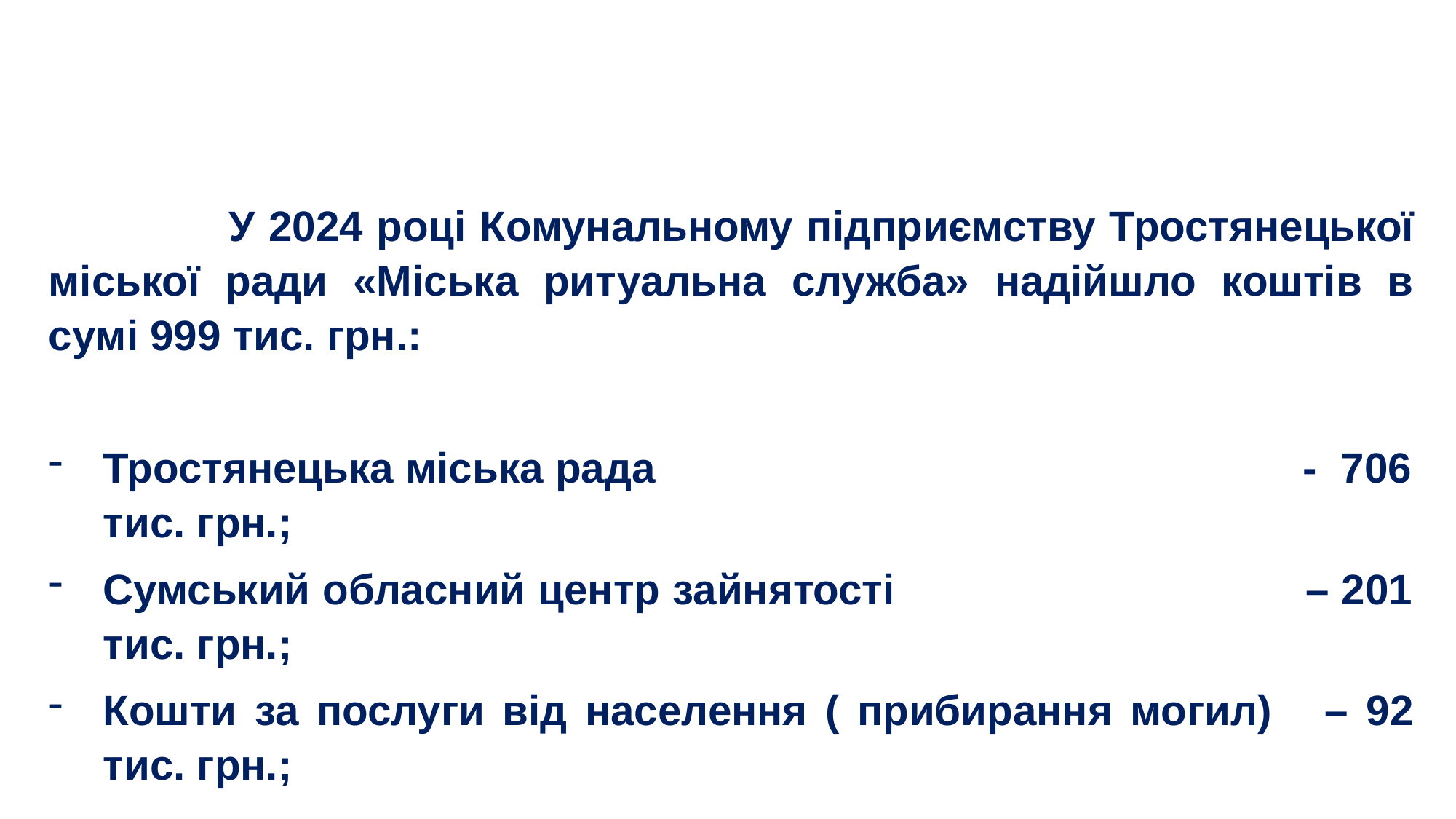

У 2024 році Комунальному підприємству Тростянецької міської ради «Міська ритуальна служба» надійшло коштів в сумі 999 тис. грн.:

Тростянецька міська рада                                                      -  706 тис. грн.;
Сумський обласний центр зайнятості                                 – 201 тис. грн.;
Кошти за послуги від населення ( прибирання могил)   – 92 тис. грн.;